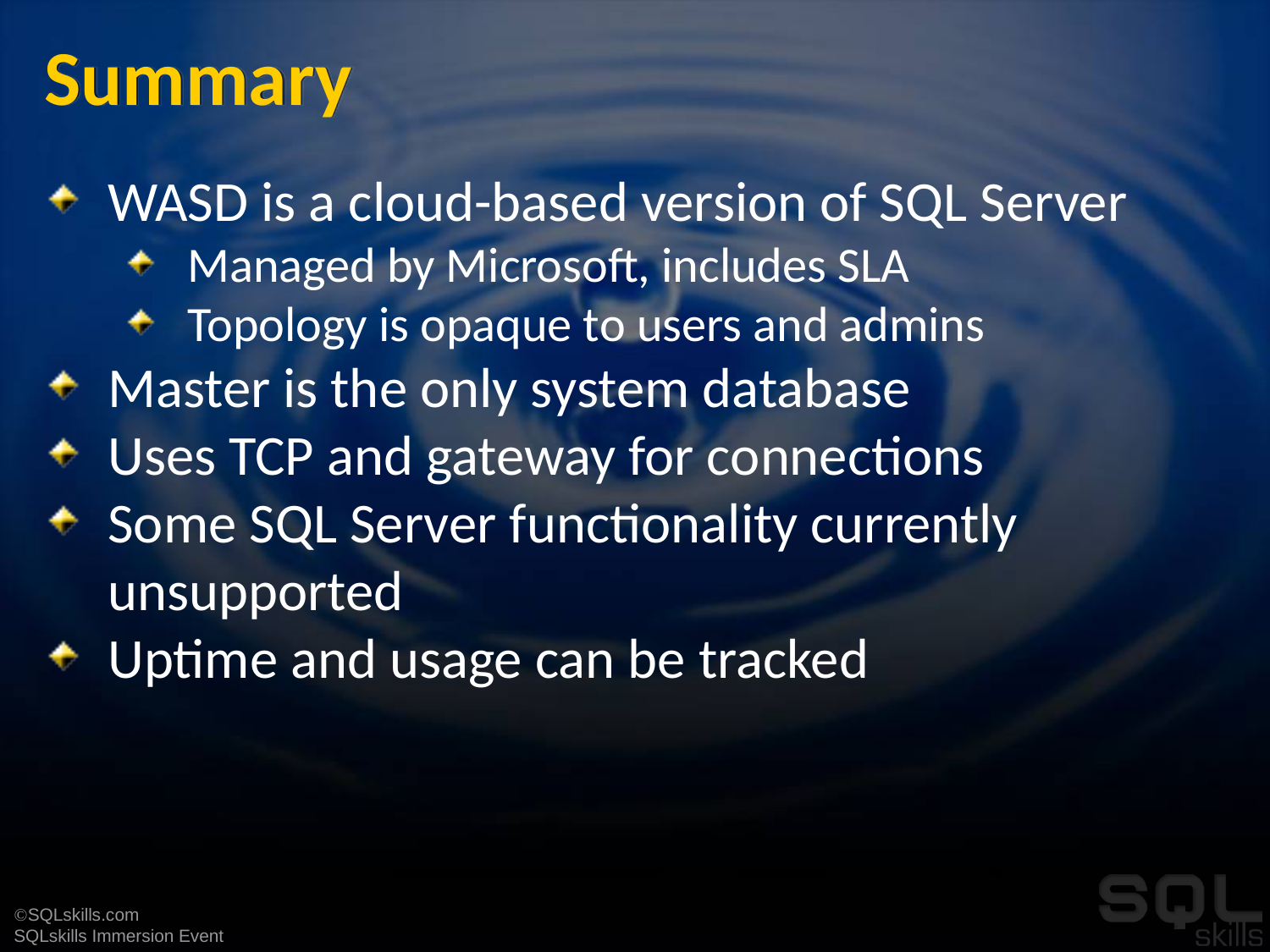

# Summary
WASD is a cloud-based version of SQL Server
Managed by Microsoft, includes SLA
Topology is opaque to users and admins
Master is the only system database
Uses TCP and gateway for connections
Some SQL Server functionality currently unsupported
Uptime and usage can be tracked